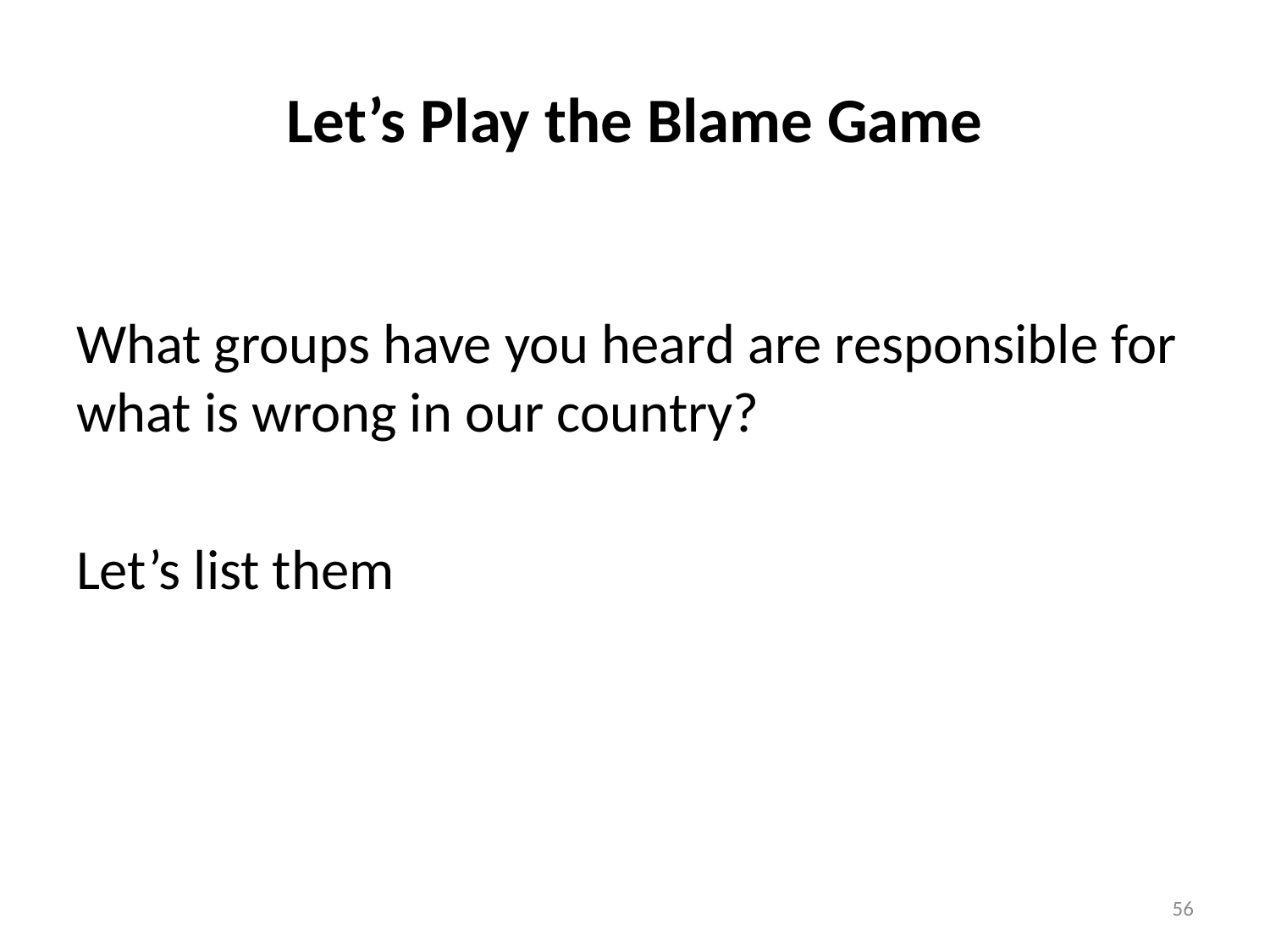

# Let’s Play the Blame Game

What groups have you heard are responsible for what is wrong in our country?

Let’s list them
56